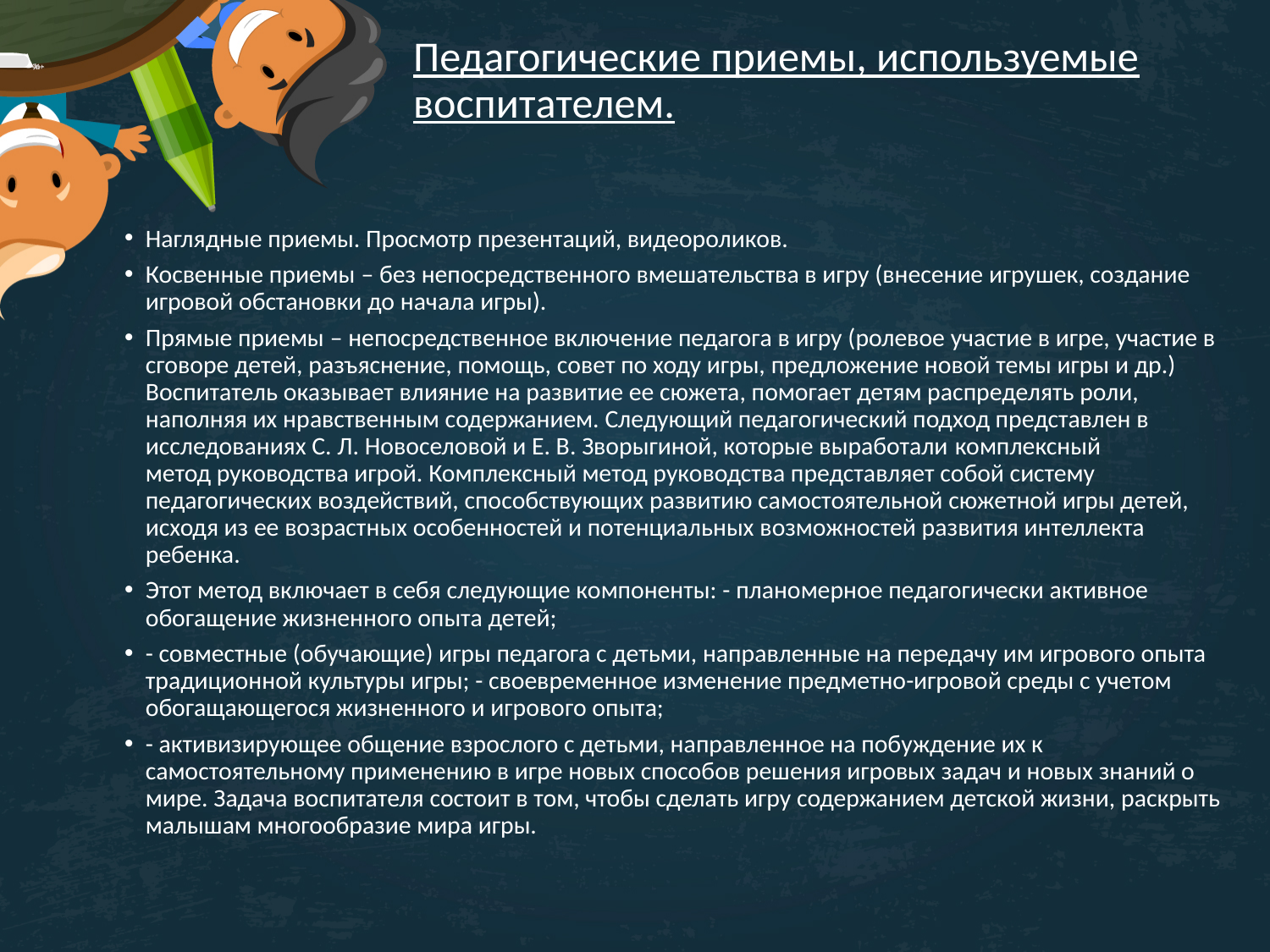

# Педагогические приемы, используемые воспитателем.
Наглядные приемы. Просмотр презентаций, видеороликов.
Косвенные приемы – без непосредственного вмешательства в игру (внесение игрушек, создание игровой обстановки до начала игры).
Прямые приемы – непосредственное включение педагога в игру (ролевое участие в игре, участие в сговоре детей, разъяснение, помощь, совет по ходу игры, предложение новой темы игры и др.) Воспитатель оказывает влияние на развитие ее сюжета, помогает детям распределять роли, наполняя их нравственным содержанием. Следующий педагогический подход представлен в исследованиях С. Л. Новоселовой и Е. В. Зворыгиной, которые выработали комплексный метод руководства игрой. Комплексный метод руководства представляет собой систему педагогических воздействий, способствующих развитию самостоятельной сюжетной игры детей, исходя из ее возрастных особенностей и потенциальных возможностей развития интеллекта ребенка.
Этот метод включает в себя следующие компоненты: - планомерное педагогически активное обогащение жизненного опыта детей;
- совместные (обучающие) игры педагога с детьми, направленные на передачу им игрового опыта традиционной культуры игры; - своевременное изменение предметно-игровой среды с учетом обогащающегося жизненного и игрового опыта;
- активизирующее общение взрослого с детьми, направленное на побуждение их к самостоятельному применению в игре новых способов решения игровых задач и новых знаний о мире. Задача воспитателя состоит в том, чтобы сделать игру содержанием детской жизни, раскрыть малышам многообразие мира игры.